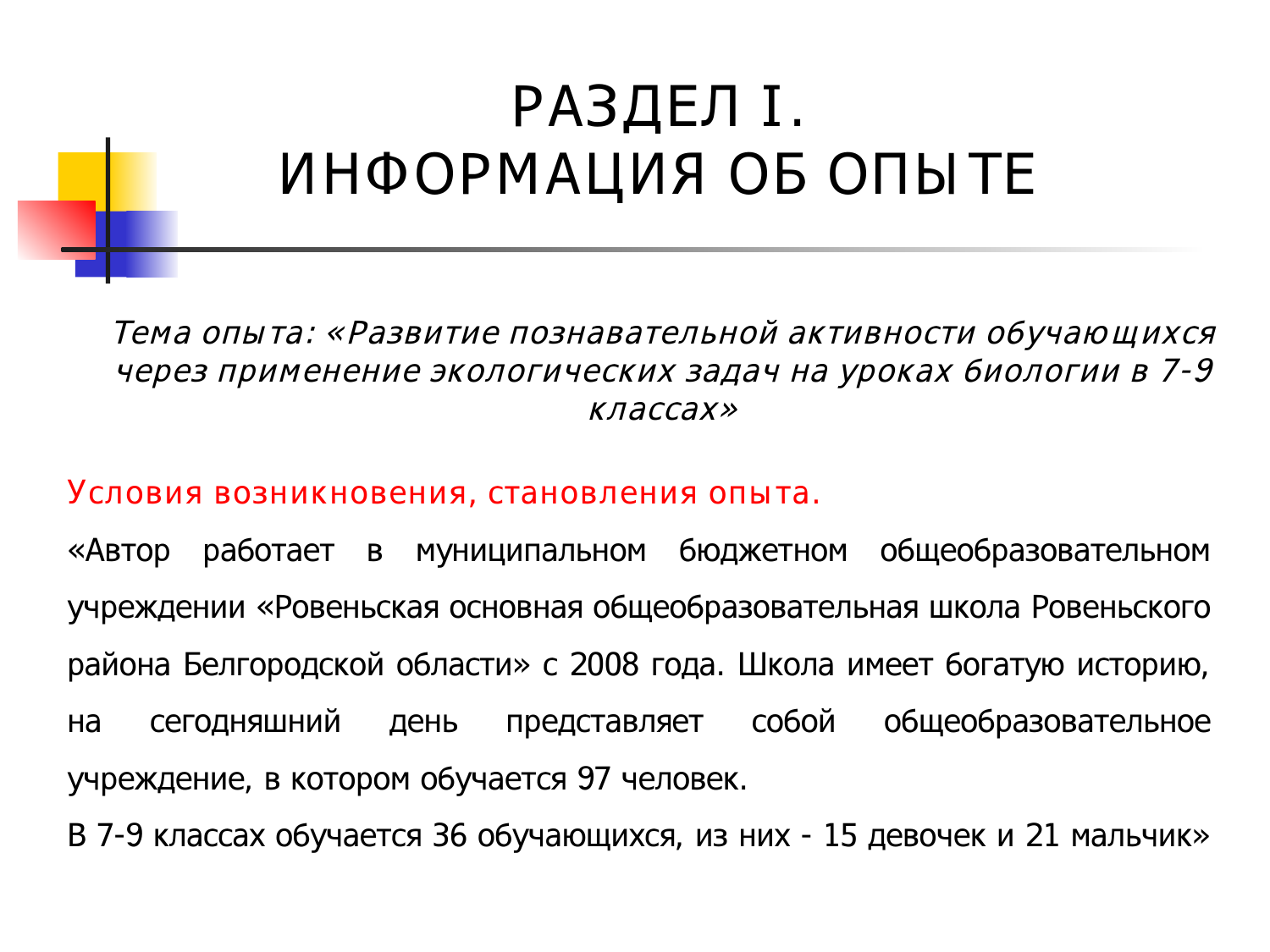

РАЗДЕЛ I.
ИНФОРМАЦИЯ ОБ ОПЫТЕ
Тема опыта: «Развитие познавательной активности обучающихся через применение экологических задач на уроках биологии в 7-9 классах»
Условия возникновения, становления опыта.
«Автор работает в муниципальном бюджетном общеобразовательном учреждении «Ровеньская основная общеобразовательная школа Ровеньского района Белгородской области» с 2008 года. Школа имеет богатую историю, на сегодняшний день представляет собой общеобразовательное учреждение, в котором обучается 97 человек.
В 7-9 классах обучается 36 обучающихся, из них - 15 девочек и 21 мальчик»